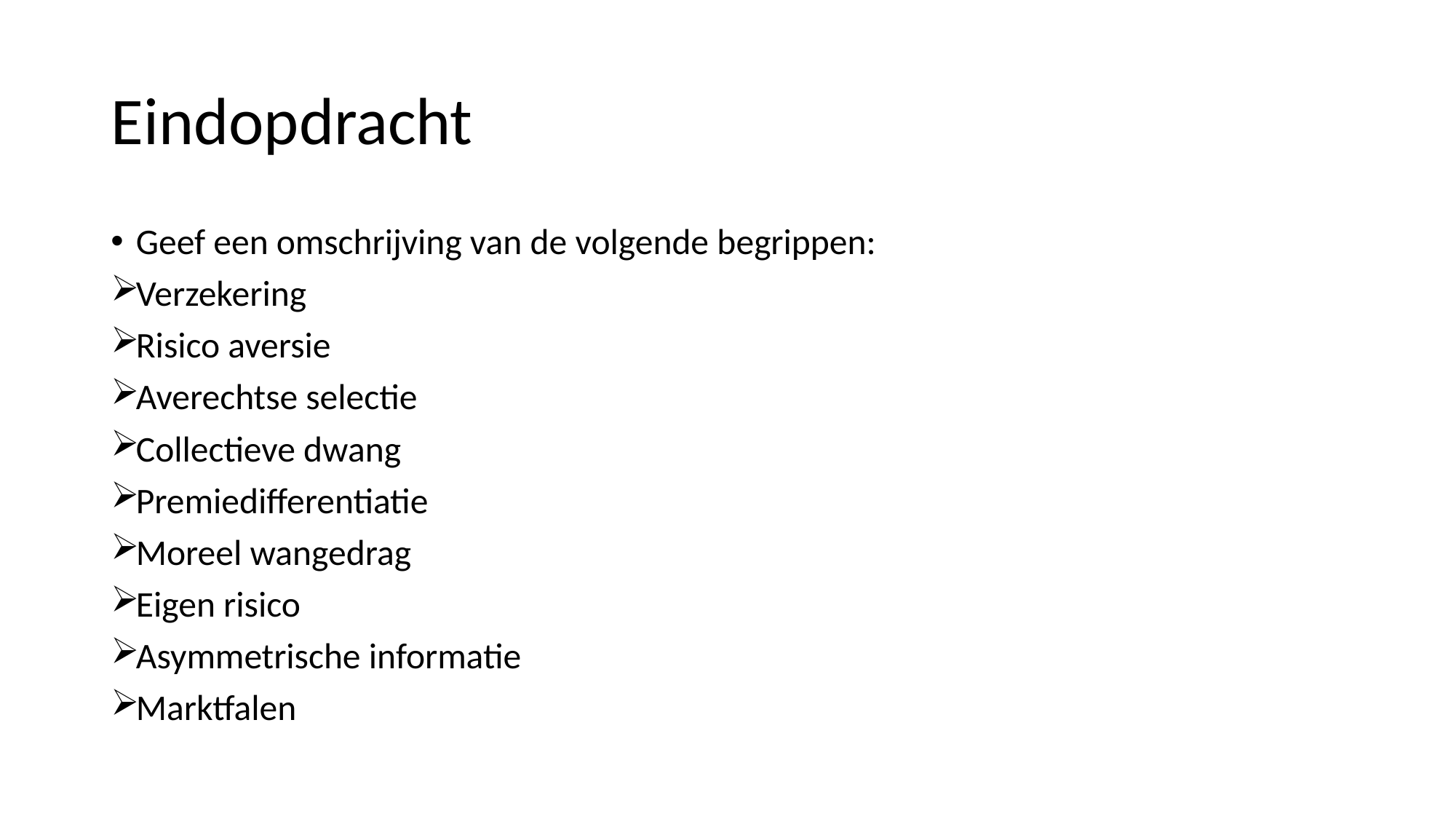

# Eindopdracht
Geef een omschrijving van de volgende begrippen:
Verzekering
Risico aversie
Averechtse selectie
Collectieve dwang
Premiedifferentiatie
Moreel wangedrag
Eigen risico
Asymmetrische informatie
Marktfalen